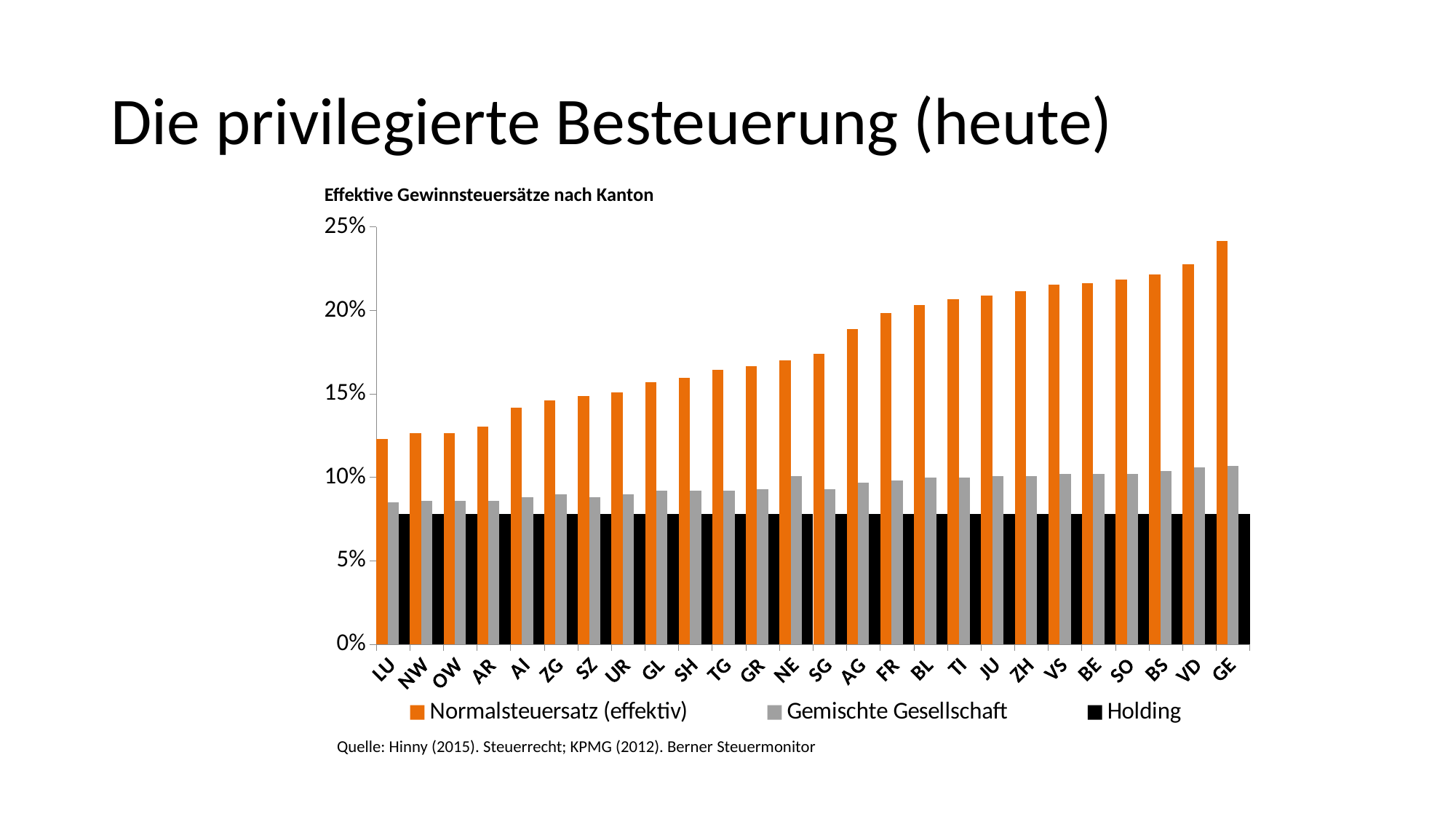

# Die privilegierte Besteuerung (heute)
Effektive Gewinnsteuersätze nach Kanton

### Chart

| Category | Normalsteuersatz (effektiv) | Gemischte Gesellschaft | Holding |
|---|---|---|---|
| LU | 0.1232 | 0.085 | 0.078 |
| NW | 0.1266 | 0.086 | 0.078 |
| OW | 0.1266 | 0.086 | 0.078 |
| AR | 0.1304 | 0.086 | 0.078 |
| AI | 0.1416 | 0.088 | 0.078 |
| ZG | 0.146 | 0.09 | 0.078 |
| SZ | 0.1486 | 0.088 | 0.078 |
| UR | 0.1511 | 0.09 | 0.078 |
| GL | 0.1571 | 0.092 | 0.078 |
| SH | 0.1597 | 0.092 | 0.078 |
| TG | 0.1643 | 0.092 | 0.078 |
| GR | 0.1668 | 0.093 | 0.078 |
| NE | 0.1701 | 0.101 | 0.078 |
| SG | 0.174 | 0.093 | 0.078 |
| AG | 0.1887 | 0.097 | 0.078 |
| FR | 0.1986 | 0.098 | 0.078 |
| BL | 0.2032 | 0.1 | 0.078 |
| TI | 0.2067 | 0.1 | 0.078 |
| JU | 0.2089 | 0.101 | 0.078 |
| ZH | 0.2115 | 0.101 | 0.078 |
| VS | 0.2156 | 0.102 | 0.078 |
| BE | 0.2164 | 0.102 | 0.078 |
| SO | 0.2185 | 0.102 | 0.078 |
| BS | 0.2218 | 0.104 | 0.078 |
| VD | 0.2279 | 0.106 | 0.078 |
| GE | 0.2417 | 0.107 | 0.078 |
Quelle: Hinny (2015). Steuerrecht; KPMG (2012). Berner Steuermonitor